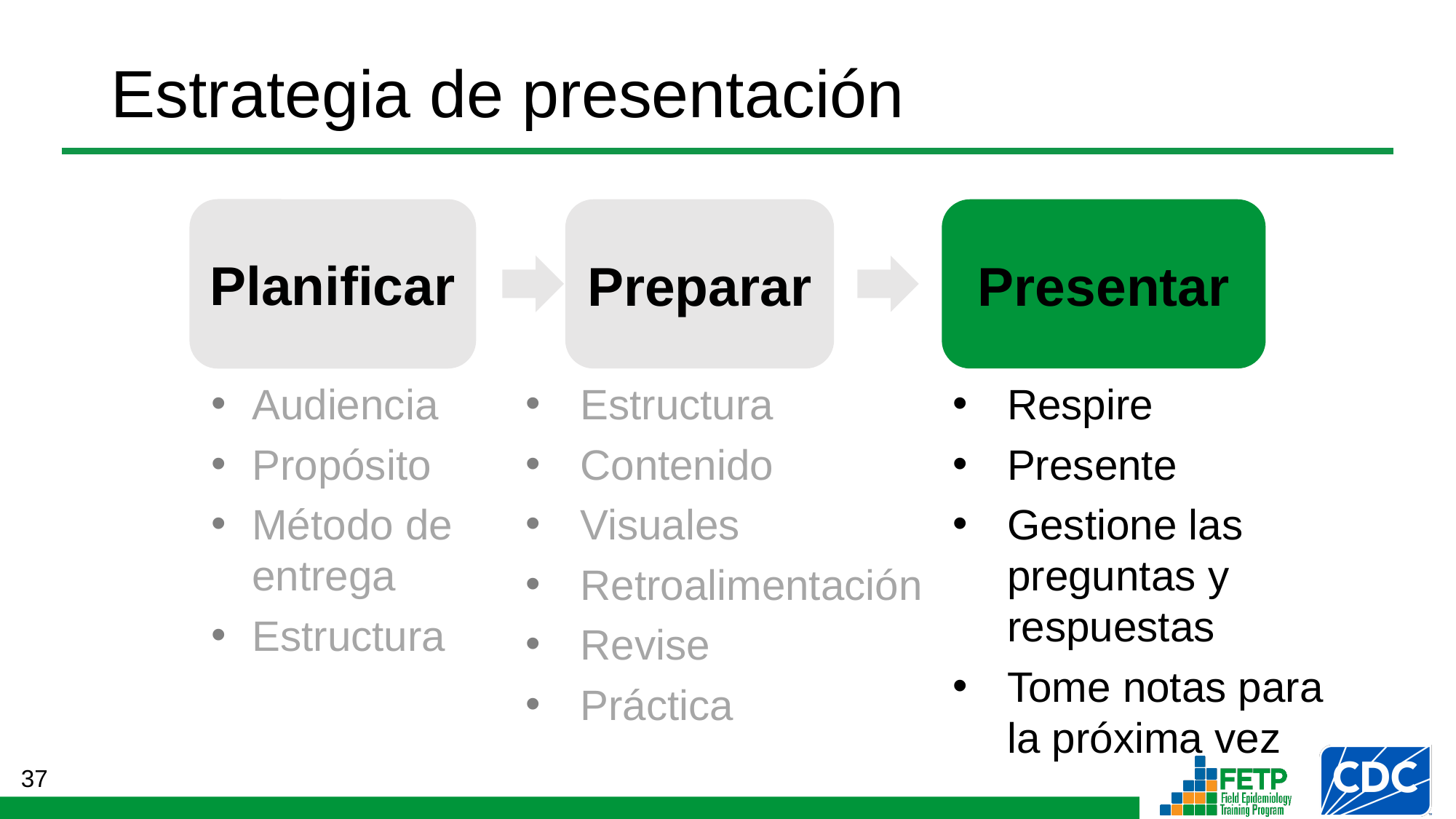

# Estrategia de presentación
Planificar
Preparar
Presentar

Audiencia
Propósito
Método de entrega
Estructura

Estructura
Contenido
Visuales
Retroalimentación
Revise
Práctica

Respire
Presente
Gestione las preguntas y respuestas
Tome notas para la próxima vez